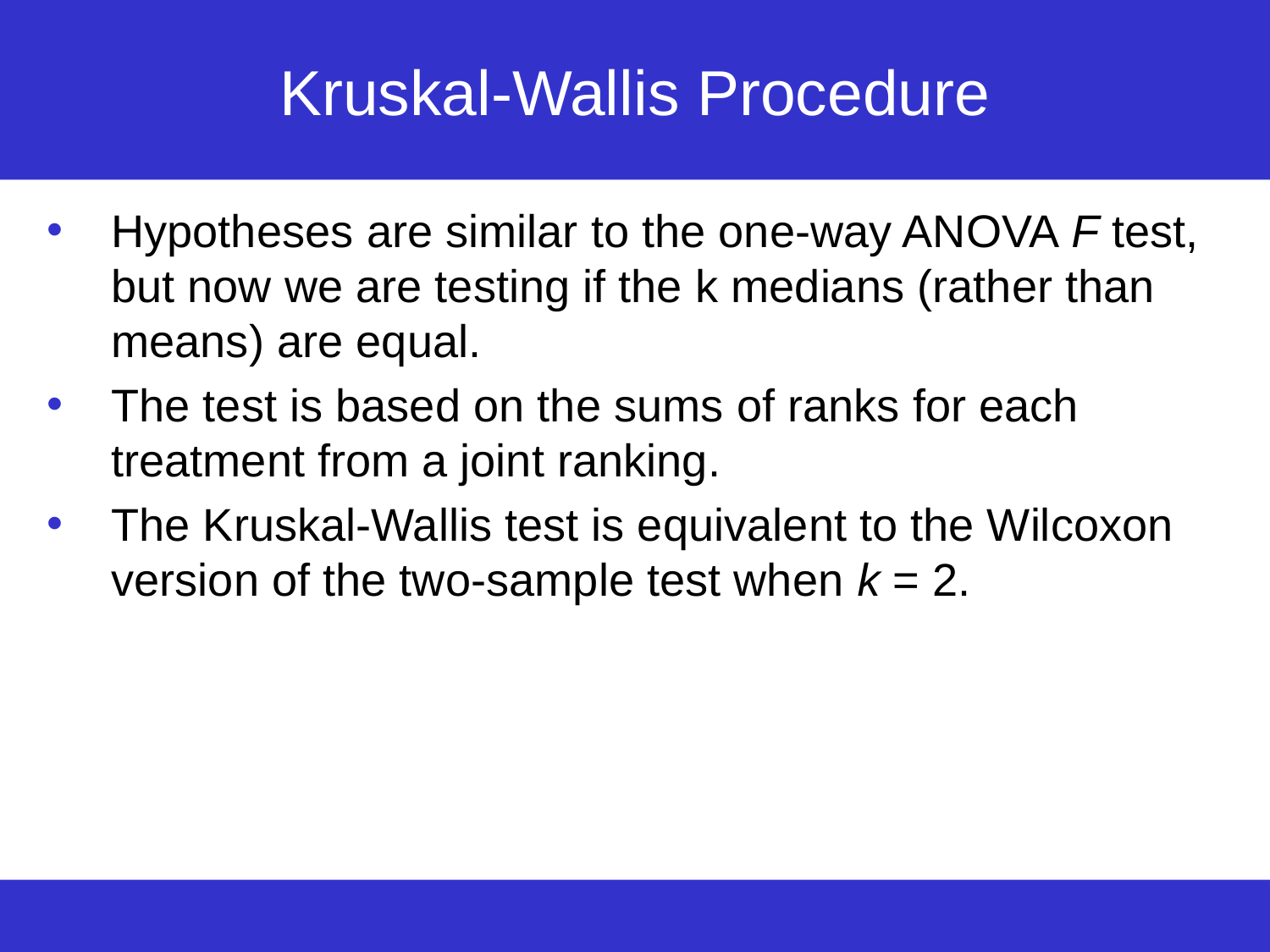

# Kruskal-Wallis Procedure
Hypotheses are similar to the one-way ANOVA F test, but now we are testing if the k medians (rather than means) are equal.
The test is based on the sums of ranks for each treatment from a joint ranking.
The Kruskal-Wallis test is equivalent to the Wilcoxon version of the two-sample test when k = 2.